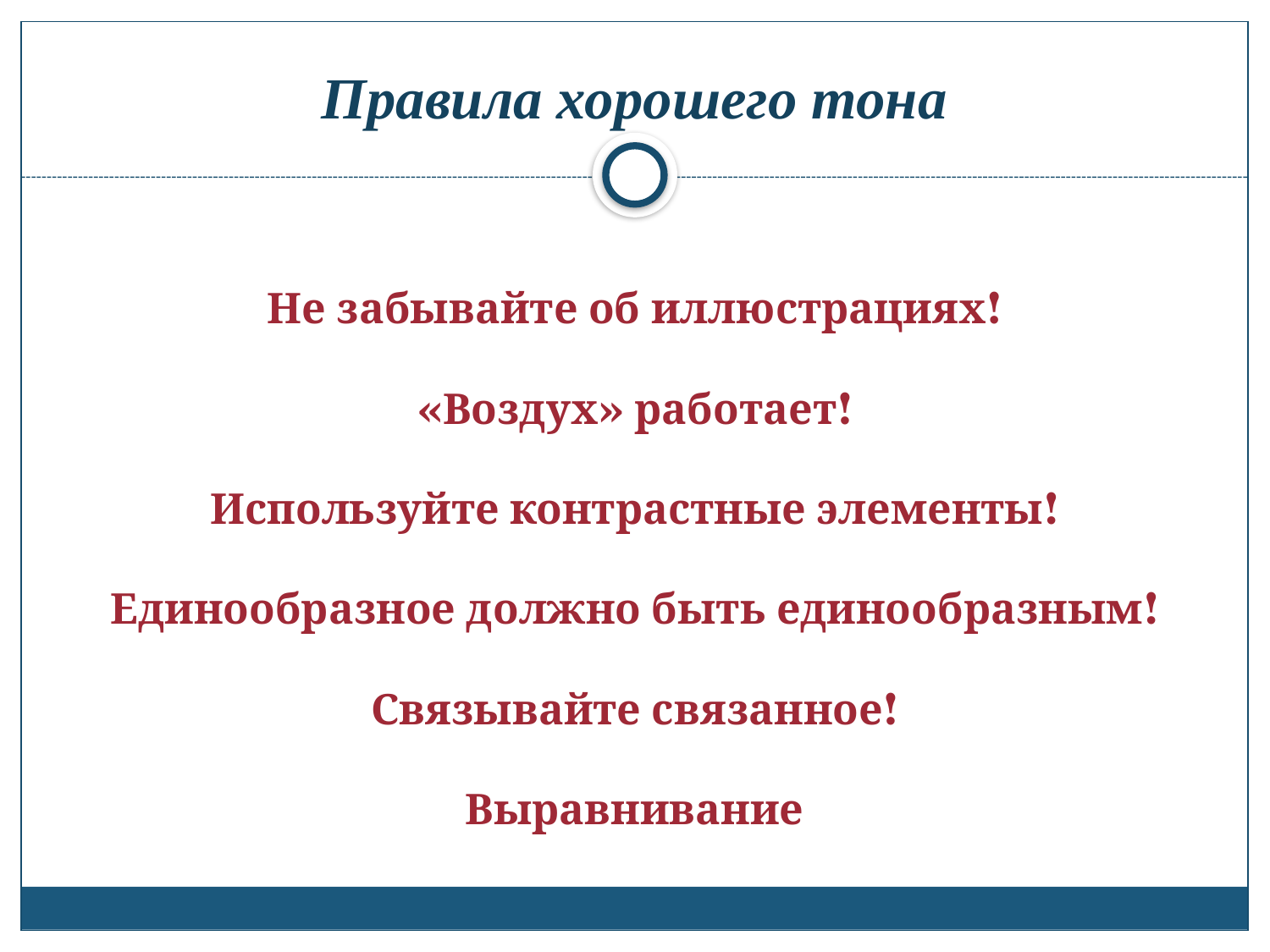

# Правила хорошего тона
Не забывайте об иллюстрациях!
«Воздух» работает!
Используйте контрастные элементы!
Единообразное должно быть единообразным!
Связывайте связанное!
Выравнивание